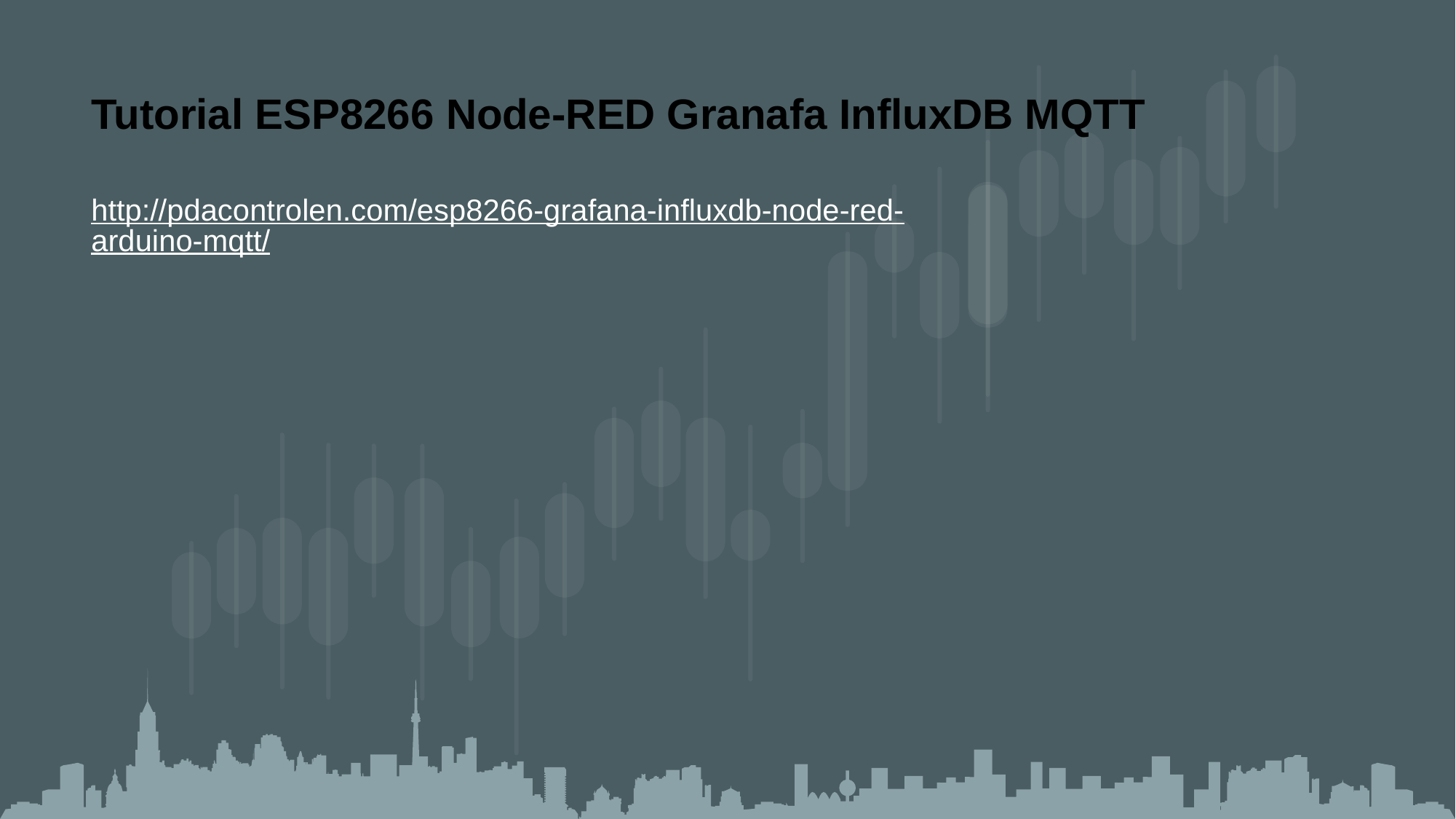

Tutorial ESP8266 Node-RED Granafa InfluxDB MQTT
http://pdacontrolen.com/esp8266-grafana-influxdb-node-red-arduino-mqtt/